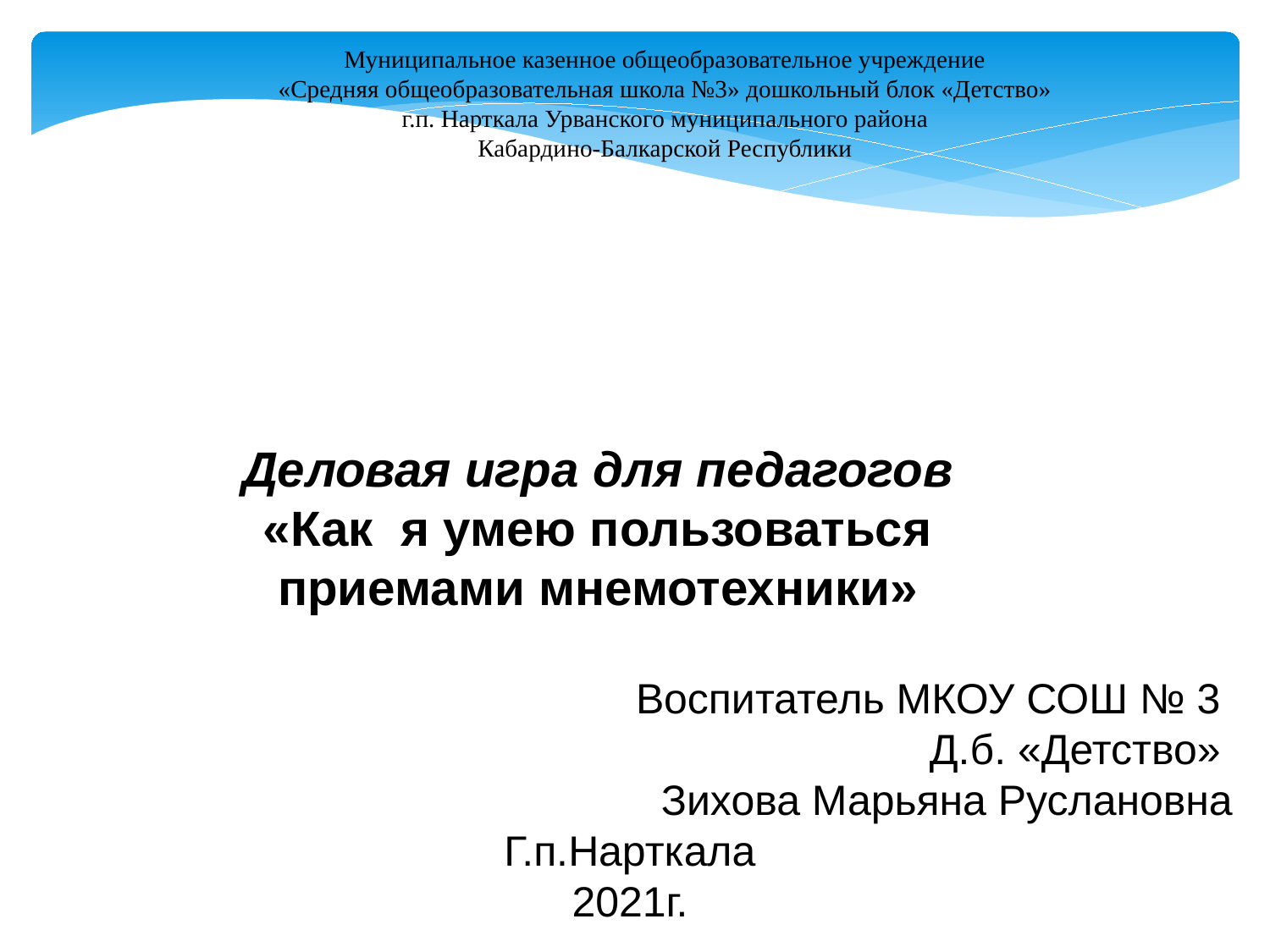

Муниципальное казенное общеобразовательное учреждение
«Средняя общеобразовательная школа №3» дошкольный блок «Детство»
г.п. Нарткала Урванского муниципального района
Кабардино-Балкарской Республики
Деловая игра для педагогов
«Как  я умею пользоваться приемами мнемотехники»
Подготовила:
Воспитатель МКОУ СОШ № 3
Д.б. «Детство»
Зихова Марьяна Руслановна
Г.п.Нарткала
2021г.